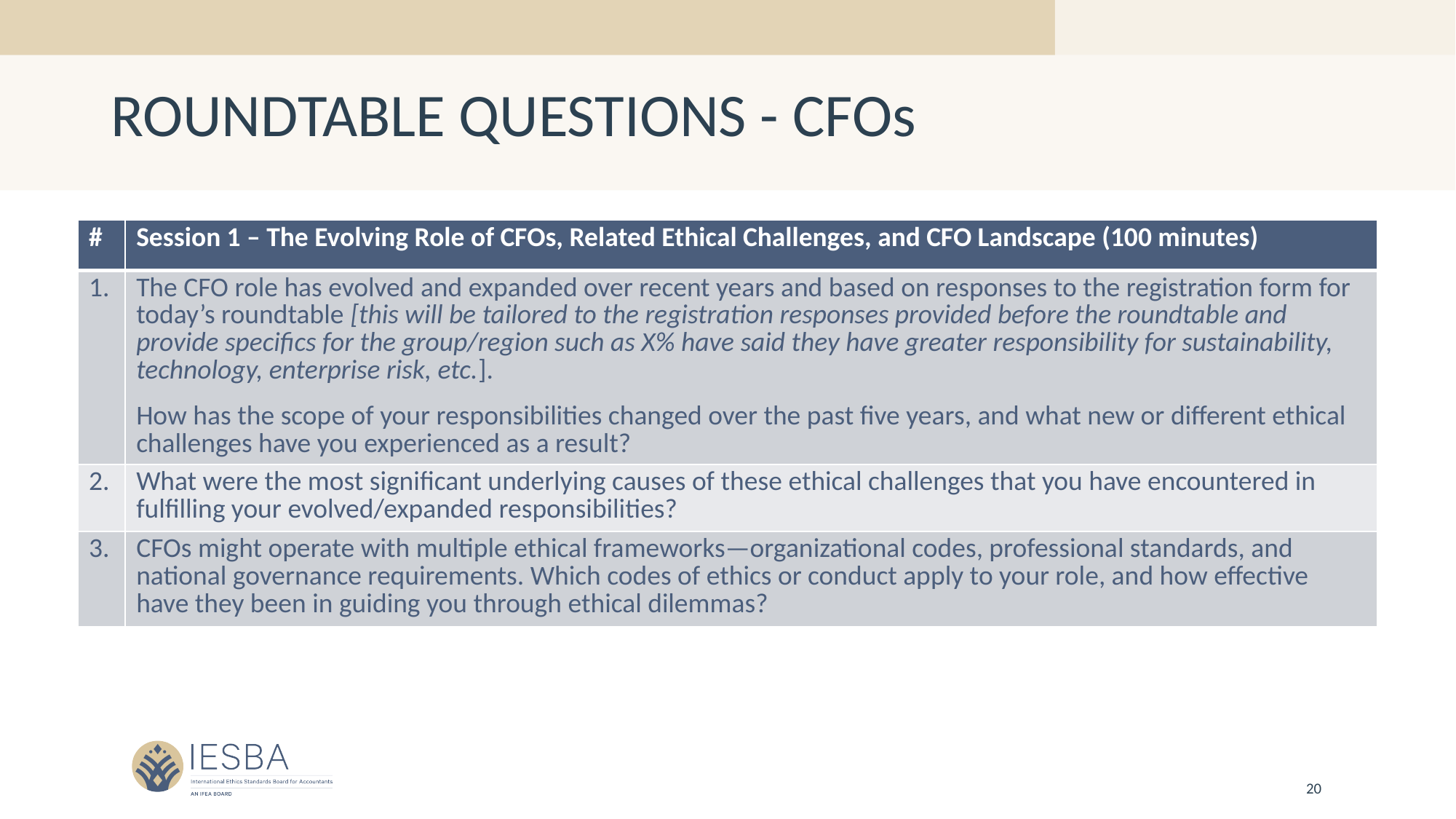

ROUNDTABLE QUESTIONS - CFOs

| # | Session 1 – The Evolving Role of CFOs, Related Ethical Challenges, and CFO Landscape (100 minutes) |
| --- | --- |
| 1. | The CFO role has evolved and expanded over recent years and based on responses to the registration form for today’s roundtable [this will be tailored to the registration responses provided before the roundtable and provide specifics for the group/region such as X% have said they have greater responsibility for sustainability, technology, enterprise risk, etc.]. How has the scope of your responsibilities changed over the past five years, and what new or different ethical challenges have you experienced as a result? |
| 2. | What were the most significant underlying causes of these ethical challenges that you have encountered in fulfilling your evolved/expanded responsibilities? |
| 3. | CFOs might operate with multiple ethical frameworks—organizational codes, professional standards, and national governance requirements. Which codes of ethics or conduct apply to your role, and how effective have they been in guiding you through ethical dilemmas? |
20